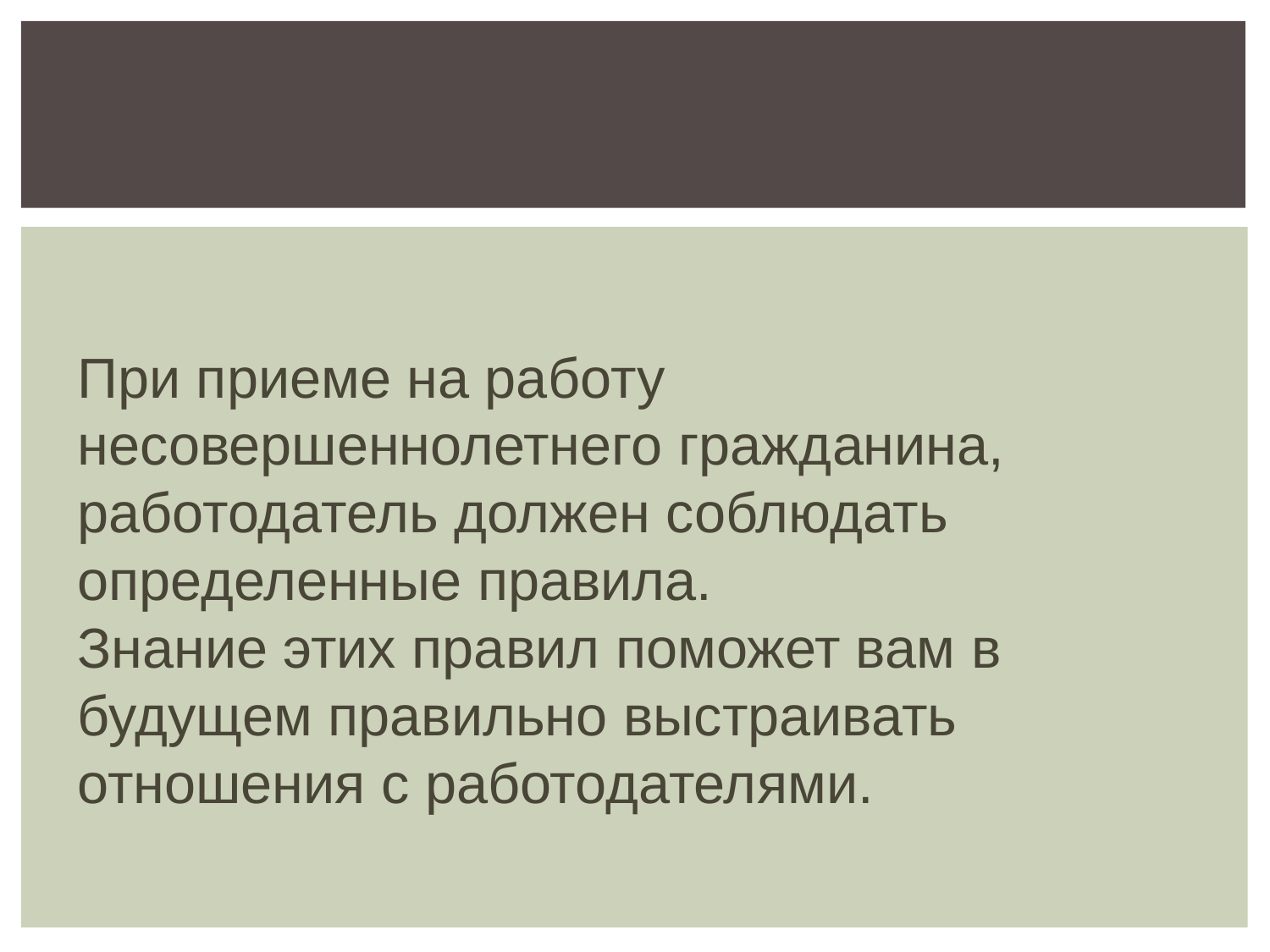

При приеме на работу несовершеннолетнего гражданина, работодатель должен соблюдать определенные правила.
Знание этих правил поможет вам в будущем правильно выстраивать отношения с работодателями.